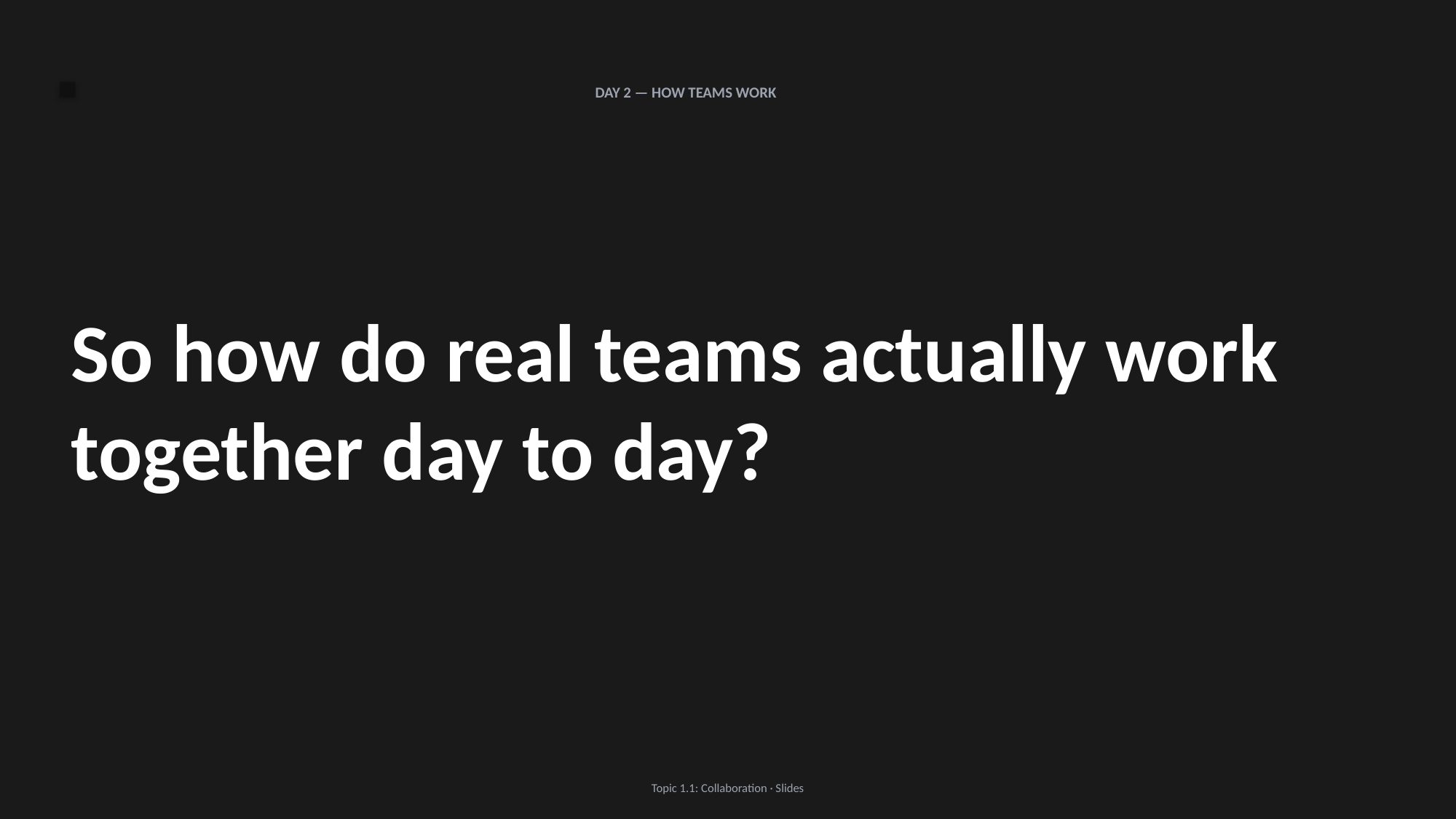

DAY 2 — HOW TEAMS WORK

So how do real teams actually work together day to day?
Topic 1.1: Collaboration · Slides